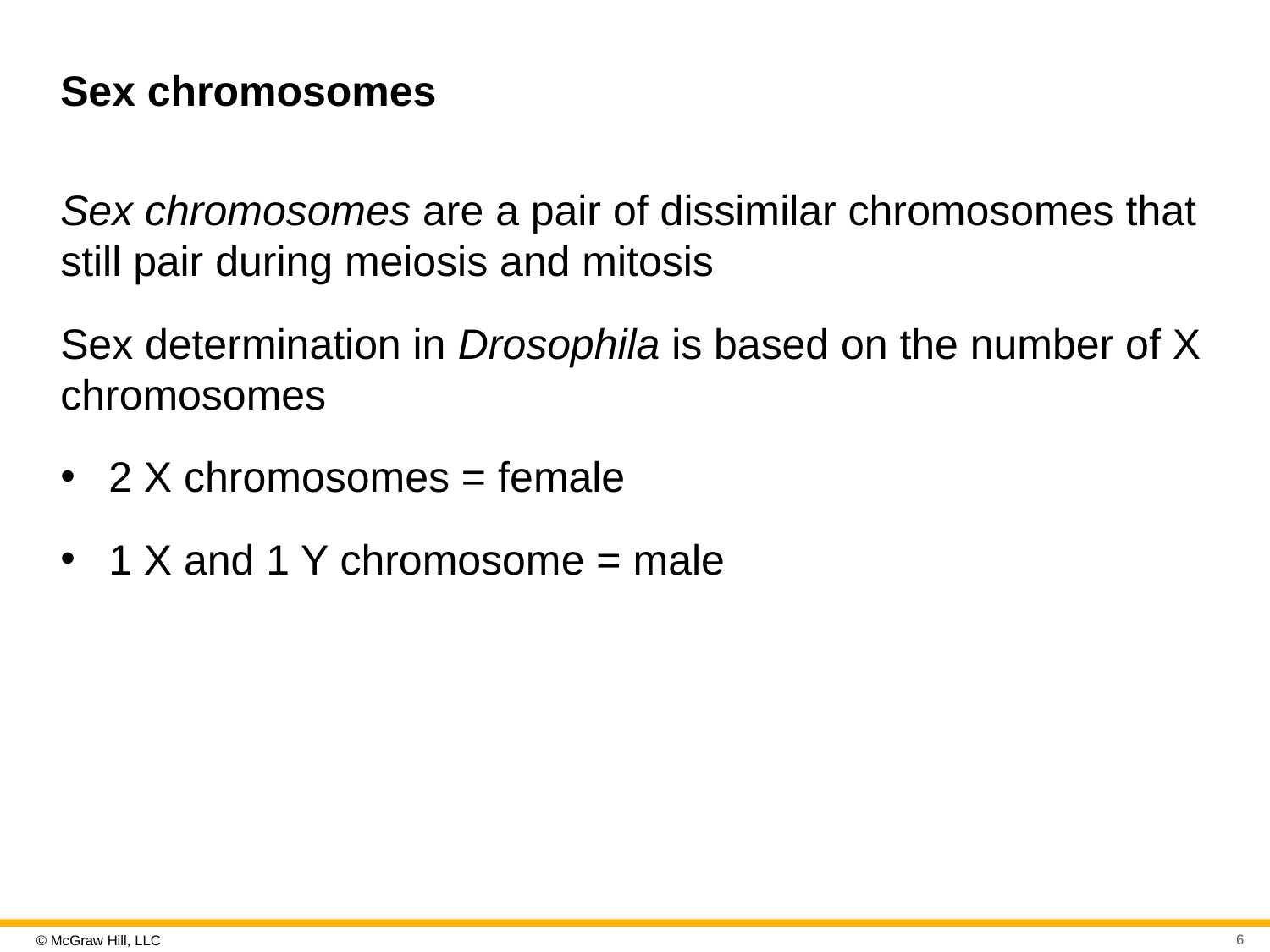

# Sex chromosomes
Sex chromosomes are a pair of dissimilar chromosomes that still pair during meiosis and mitosis
Sex determination in Drosophila is based on the number of X chromosomes
2 X chromosomes = female
1 X and 1 Y chromosome = male
6